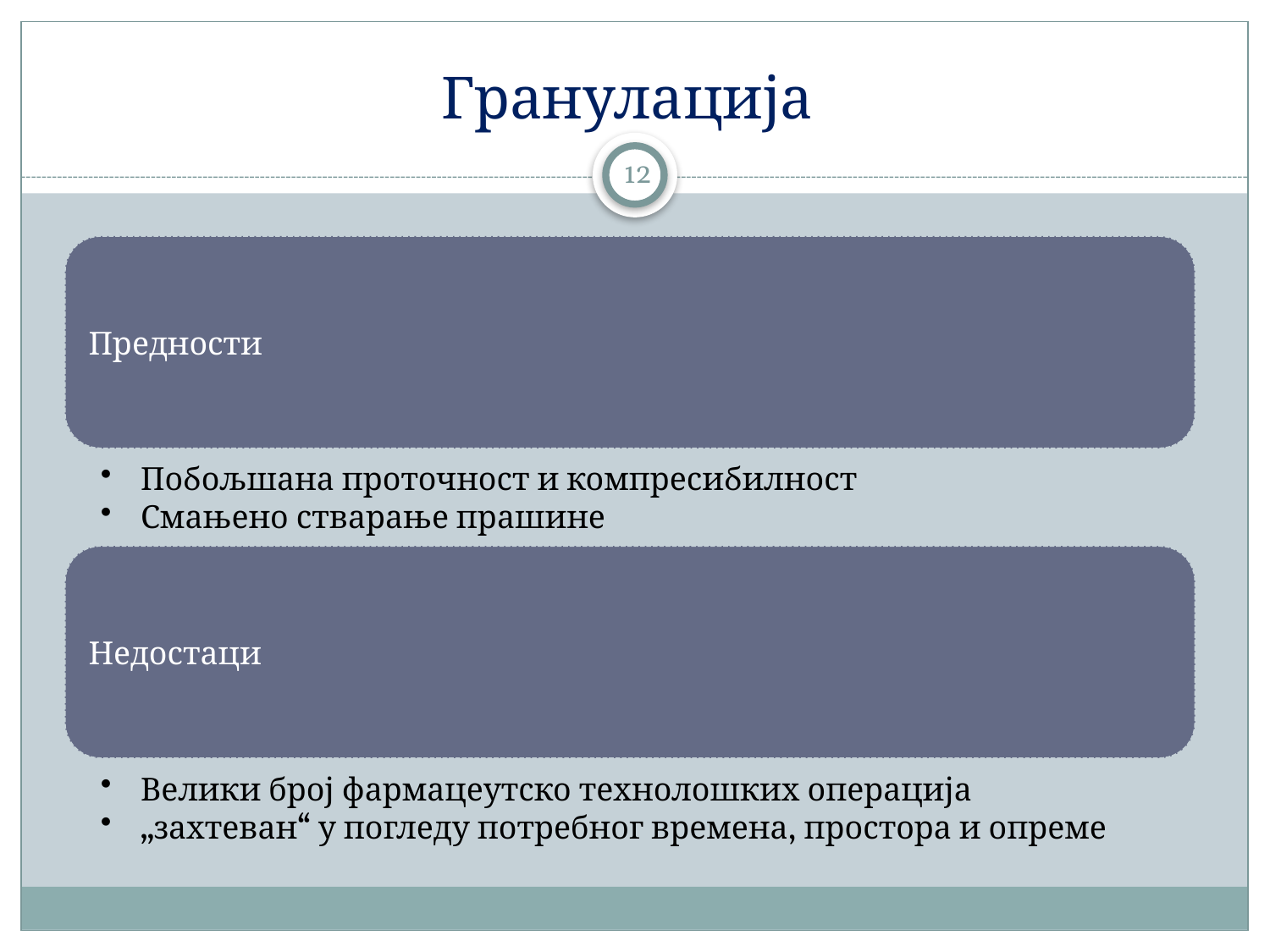

# Гранулација
12
Предности
Побољшана проточност и компресибилност
Недостаци
Велики број фармацеутско технолошких операција
Смањено стварање прашине
„захтеван“ у погледу потребног времена, простора и опреме